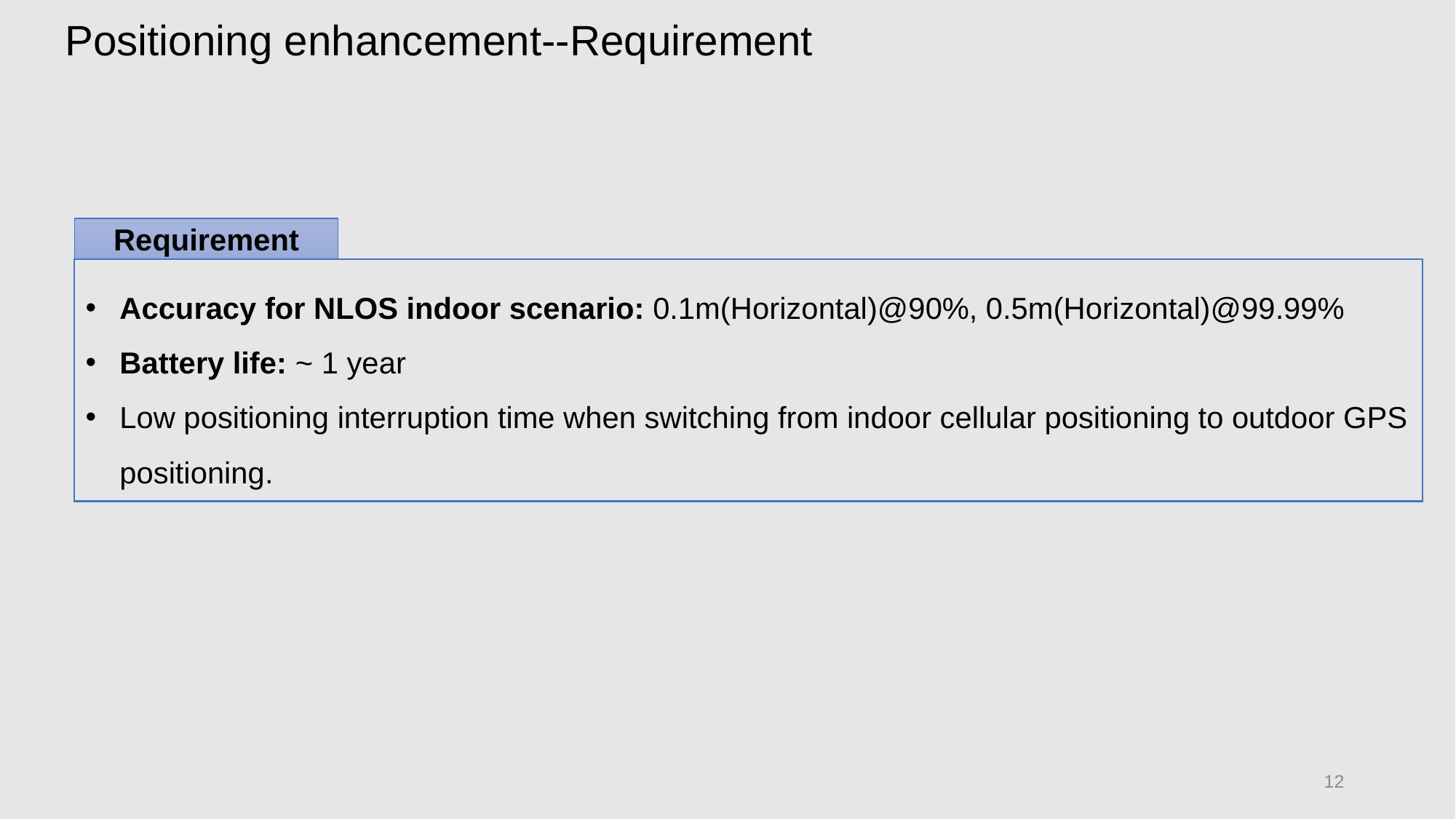

Positioning enhancement--Requirement
Requirement
Accuracy for NLOS indoor scenario: 0.1m(Horizontal)@90%, 0.5m(Horizontal)@99.99%
Battery life: ~ 1 year
Low positioning interruption time when switching from indoor cellular positioning to outdoor GPS positioning.
12